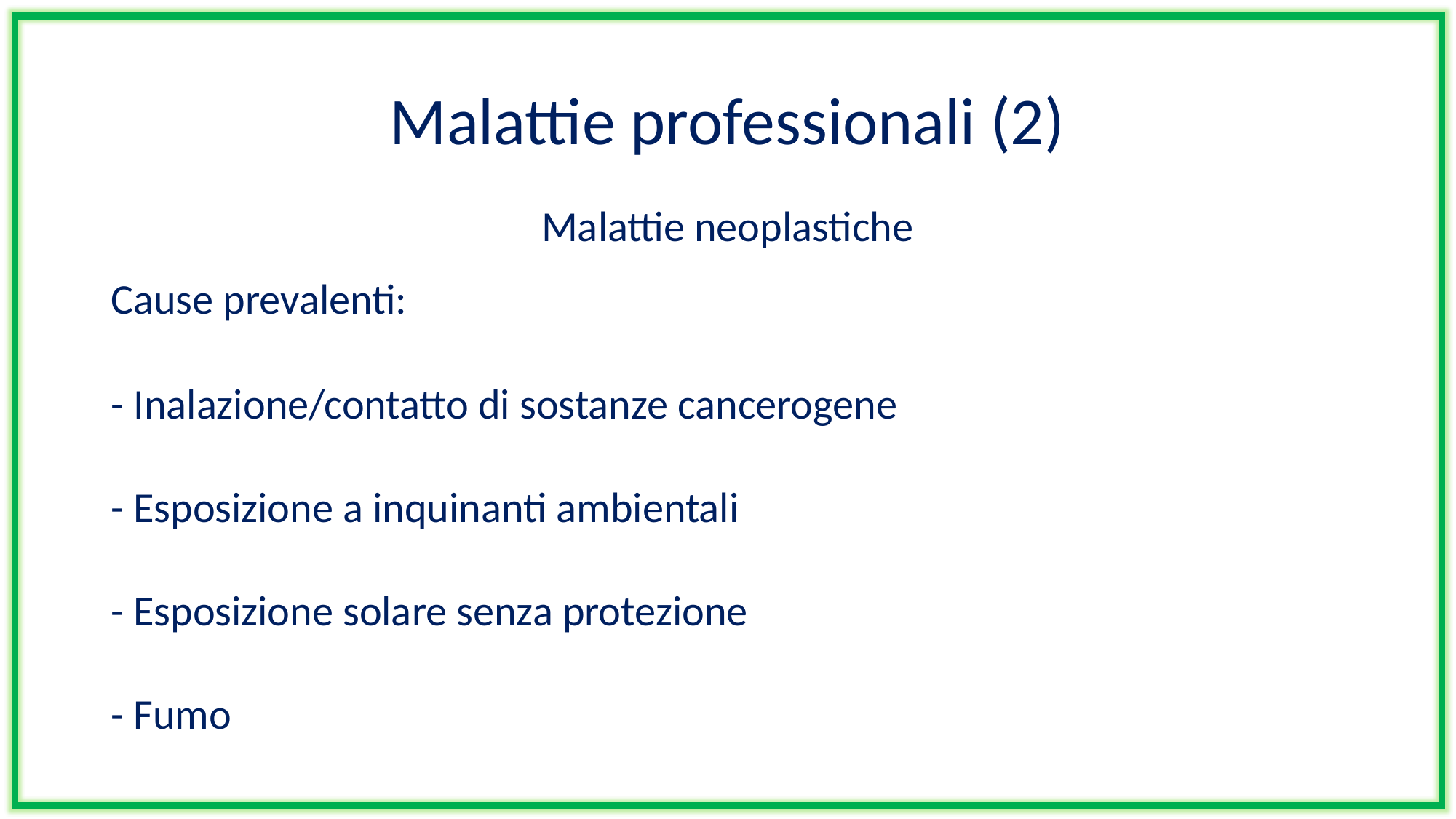

# Malattie professionali (2)
Malattie neoplastiche
Cause prevalenti:
- Inalazione/contatto di sostanze cancerogene
- Esposizione a inquinanti ambientali
- Esposizione solare senza protezione
- Fumo